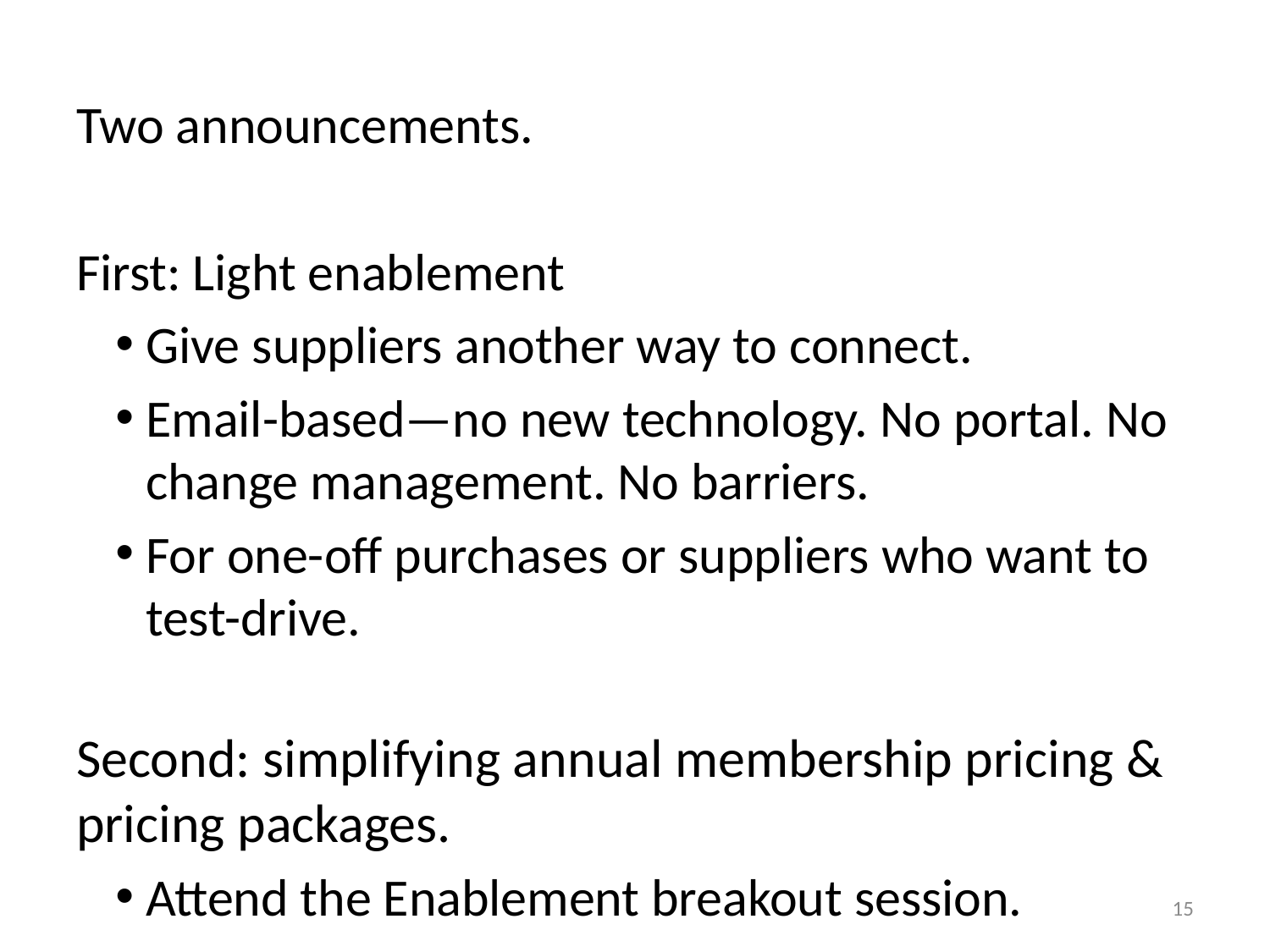

Two announcements.

First: Light enablement
Give suppliers another way to connect.
Email-based—no new technology. No portal. No change management. No barriers.
For one-off purchases or suppliers who want to test-drive.

Second: simplifying annual membership pricing & pricing packages.
Attend the Enablement breakout session.
15